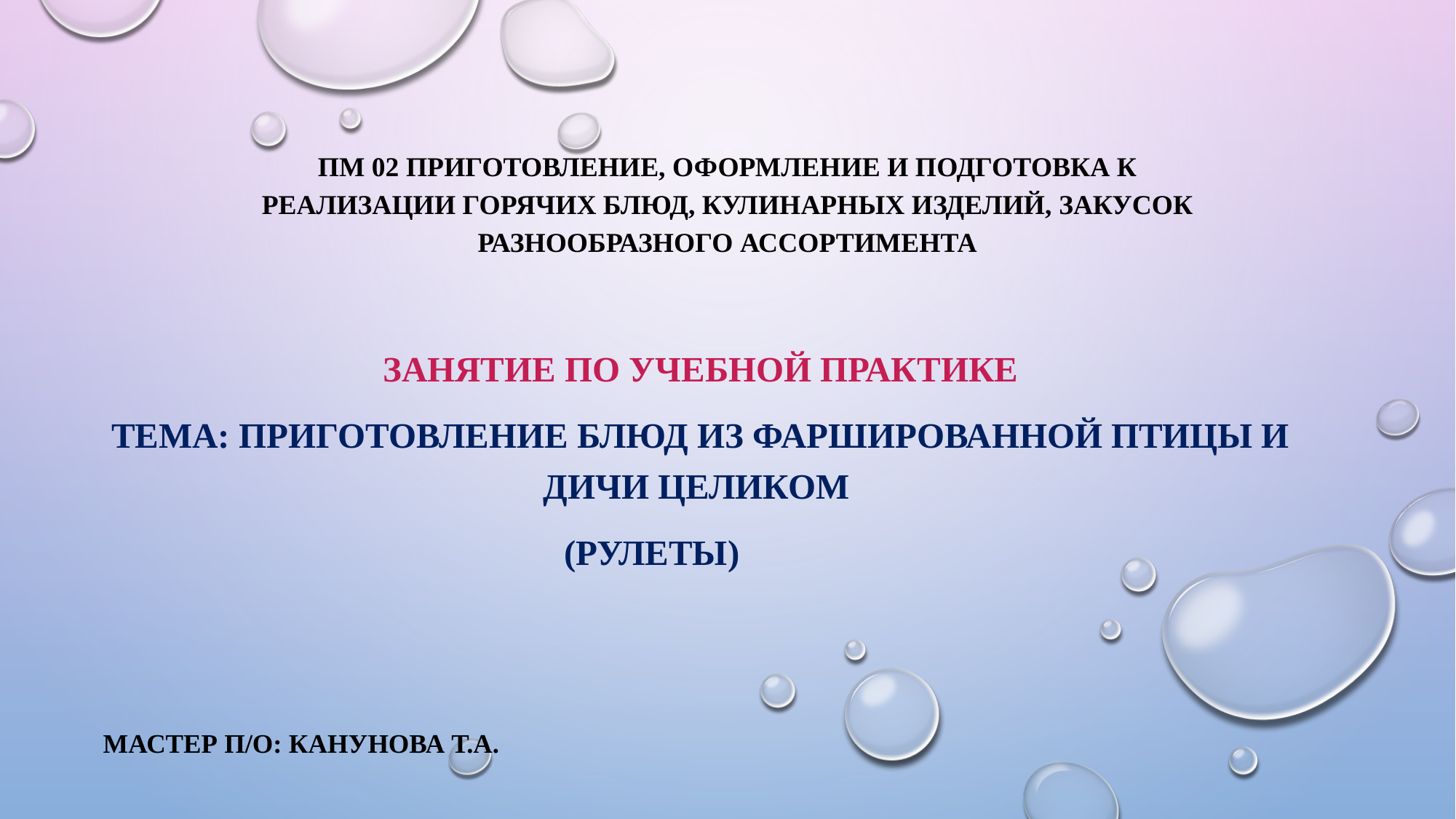

# ПМ 02 Приготовление, оформление и подготовка к реализации горячих блюд, кулинарных изделий, закусок разнообразного ассортимента
Занятие по учебной практике
Тема: Приготовление Блюд из фаршированной птицы и дичи целиком
(рулеты)

Мастер п/о: Канунова Т.А.